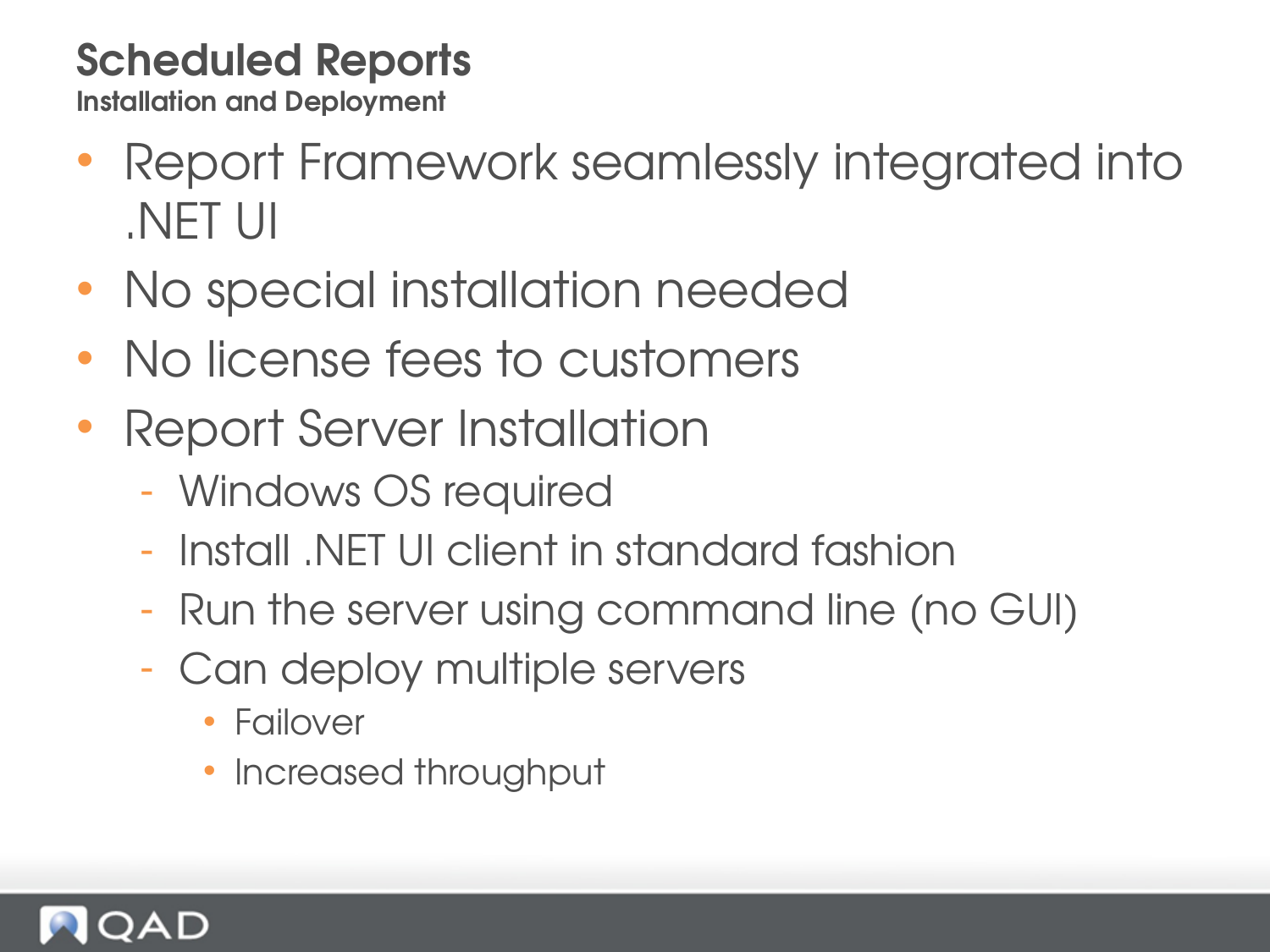

# Scheduled Reports Installation and Deployment
Report Framework seamlessly integrated into .NET UI
No special installation needed
No license fees to customers
Report Server Installation
Windows OS required
Install .NET UI client in standard fashion
Run the server using command line (no GUI)
Can deploy multiple servers
Failover
Increased throughput